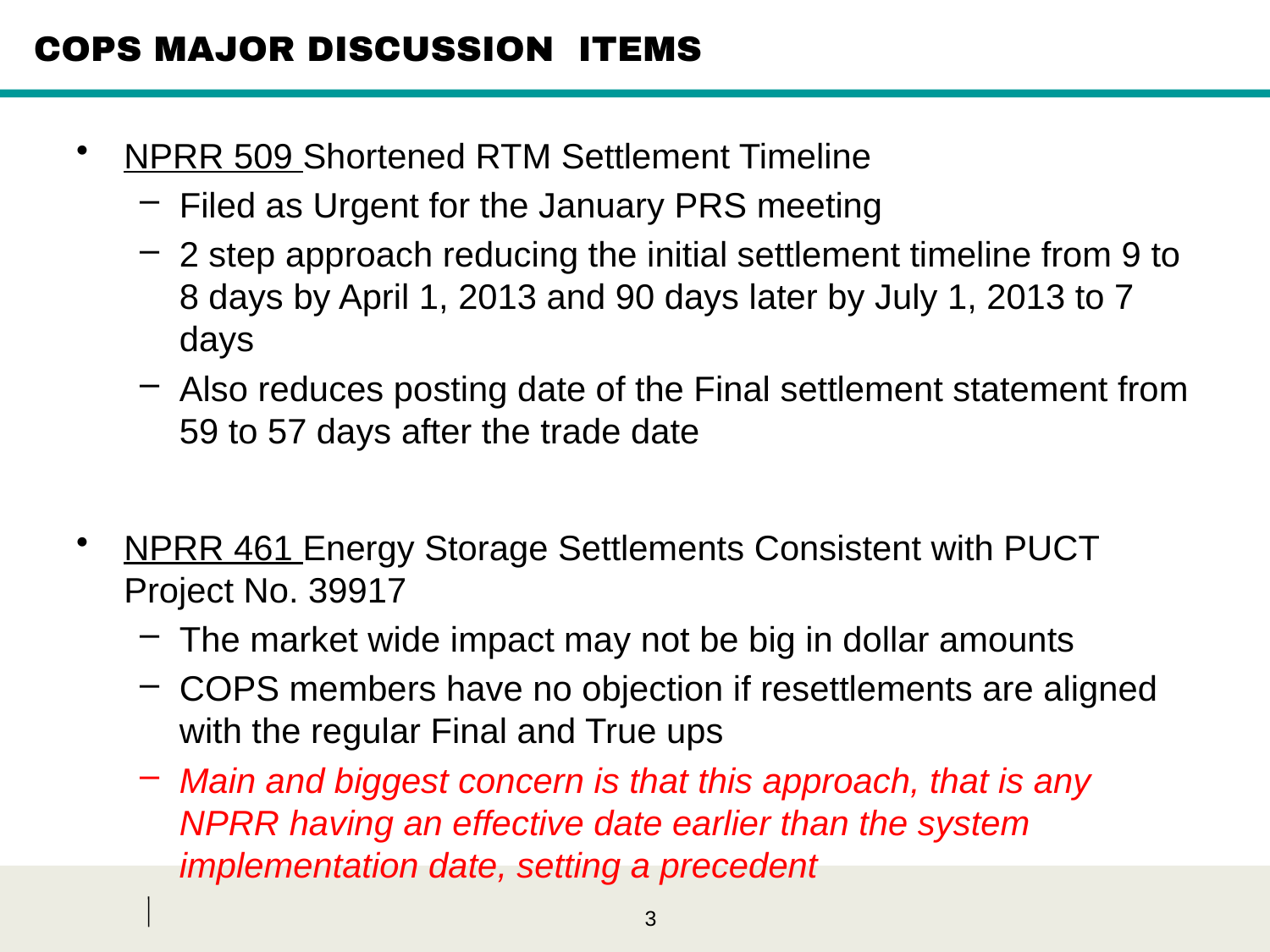

# COPS MAJOR DISCUSSION  ITEMS
NPRR 509 Shortened RTM Settlement Timeline
Filed as Urgent for the January PRS meeting
2 step approach reducing the initial settlement timeline from 9 to 8 days by April 1, 2013 and 90 days later by July 1, 2013 to 7 days
Also reduces posting date of the Final settlement statement from 59 to 57 days after the trade date

NPRR 461 Energy Storage Settlements Consistent with PUCT Project No. 39917
The market wide impact may not be big in dollar amounts
COPS members have no objection if resettlements are aligned with the regular Final and True ups
Main and biggest concern is that this approach, that is any NPRR having an effective date earlier than the system implementation date, setting a precedent